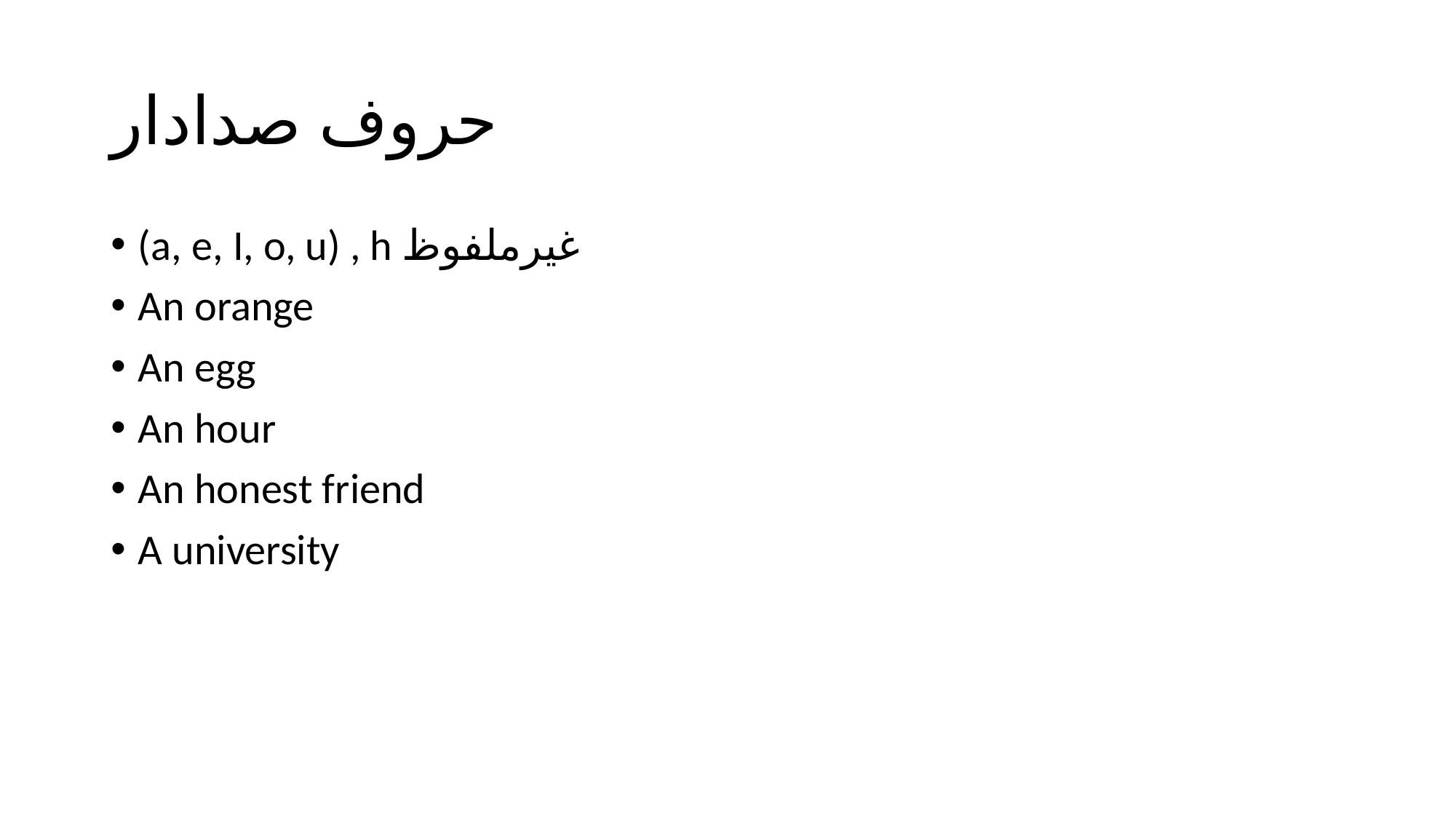

# حروف صدادار
(a, e, I, o, u) , h غیرملفوظ
An orange
An egg
An hour
An honest friend
A university